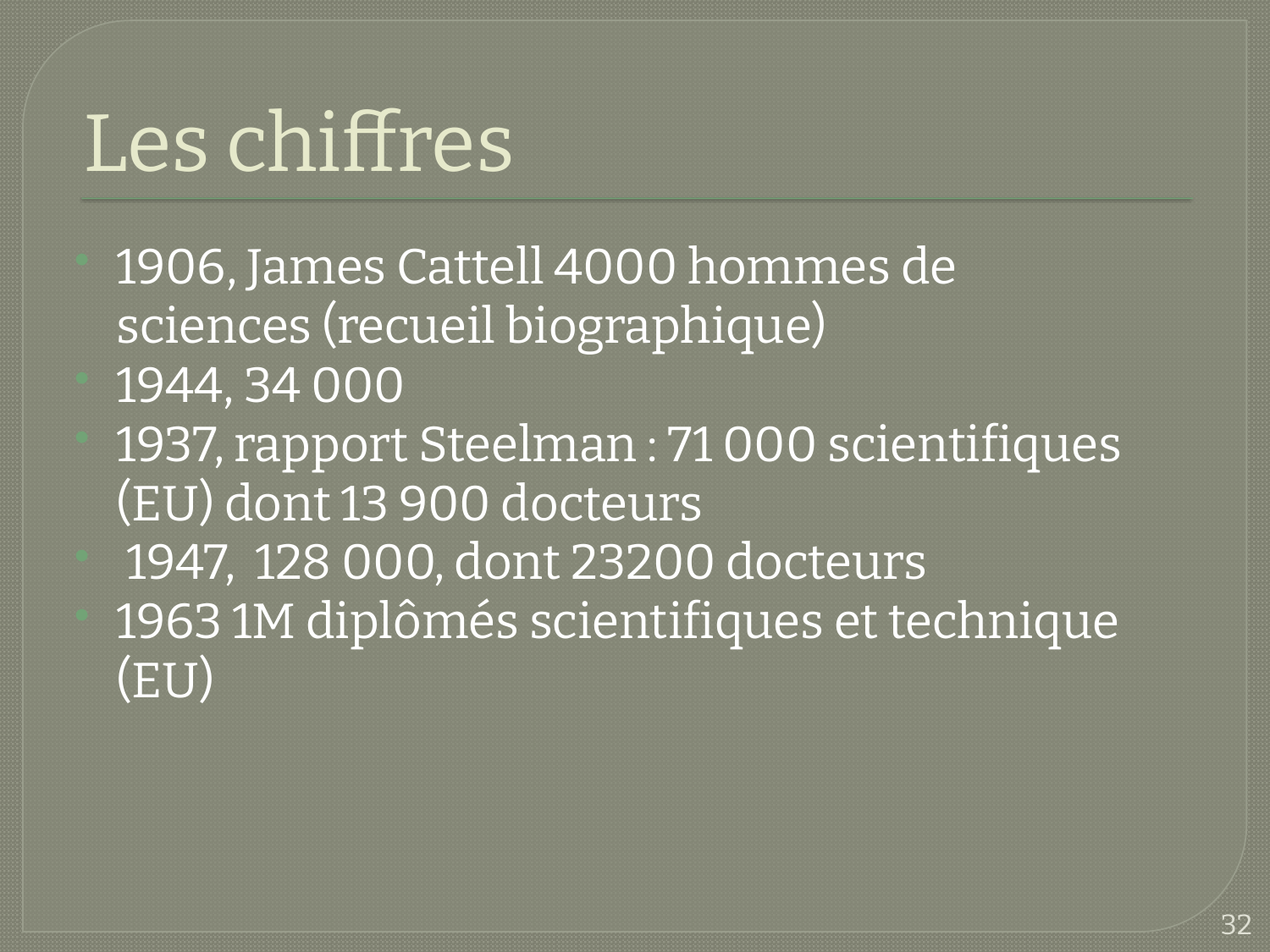

# Les chiffres
1906, James Cattell 4000 hommes de sciences (recueil biographique)
1944, 34 000
1937, rapport Steelman : 71 000 scientifiques (EU) dont 13 900 docteurs
 1947,  128 000, dont 23200 docteurs
1963 1M diplômés scientifiques et technique (EU)

32